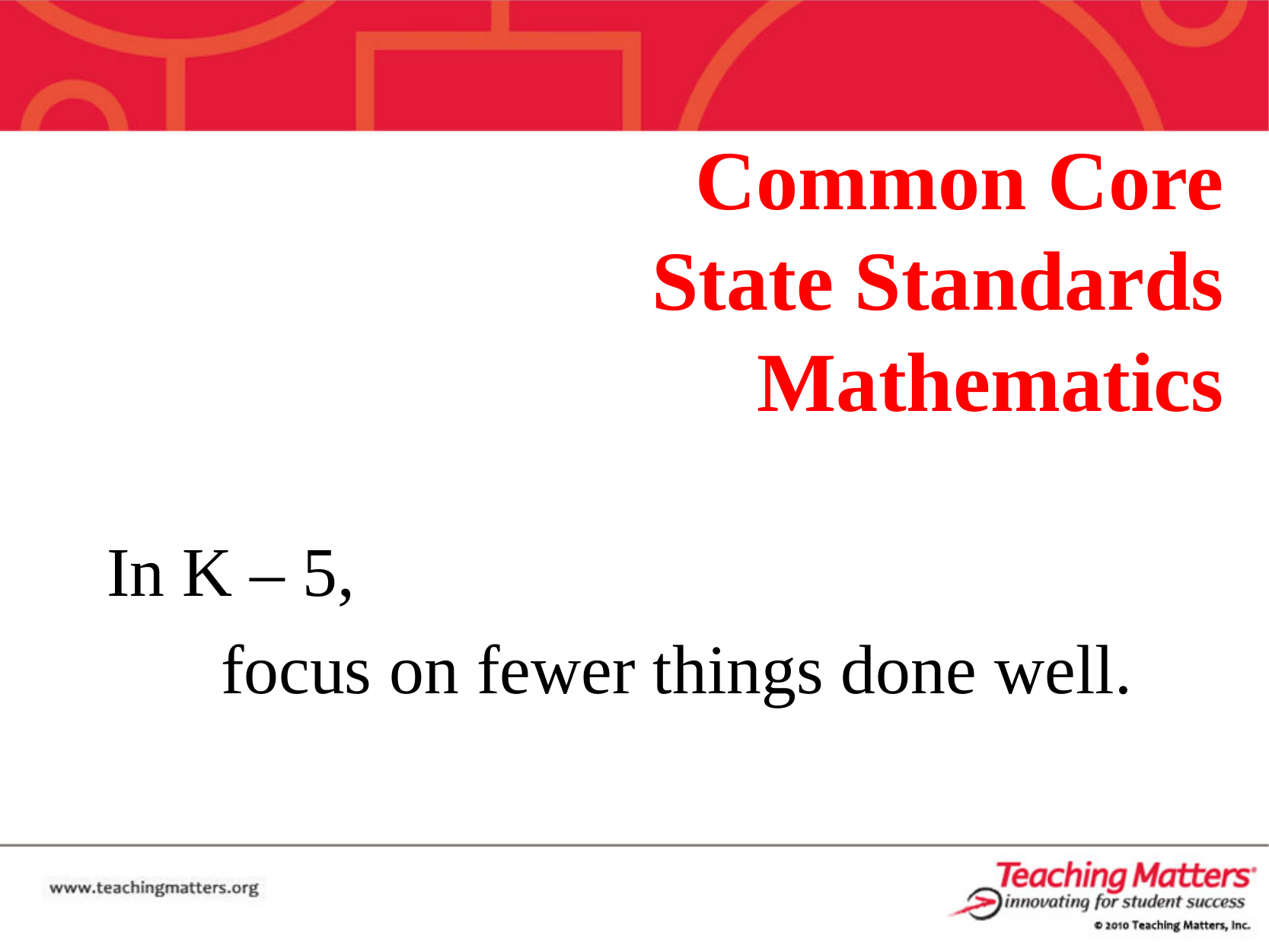

Common Core
State Standards
Mathematics
In K – 5,
	focus on fewer things done well.